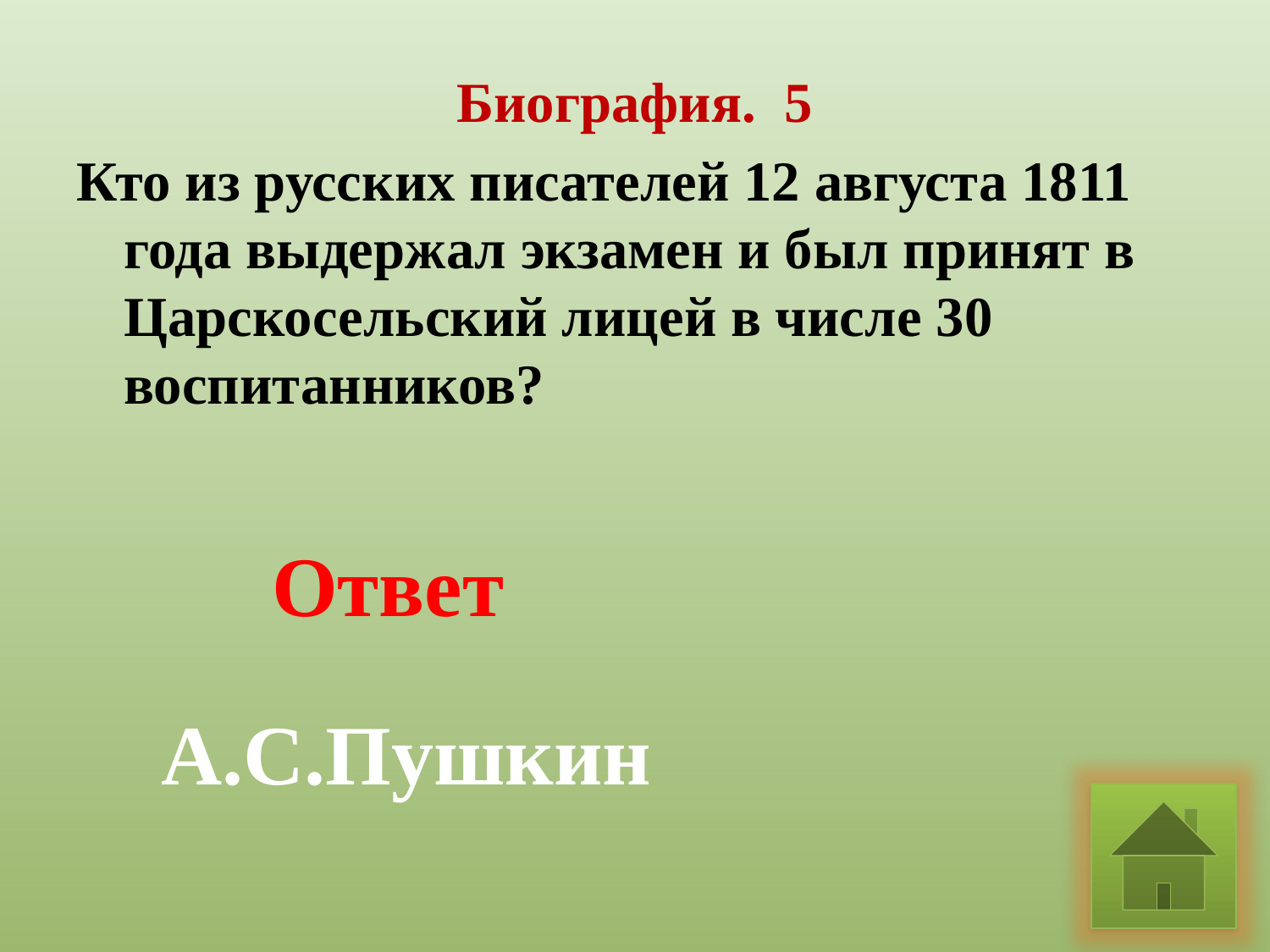

Биография.  5
Кто из русских писателей 12 августа 1811 года выдержал экзамен и был принят в Царскосельский лицей в числе 30 воспитанников?
Ответ
А.С.Пушкин